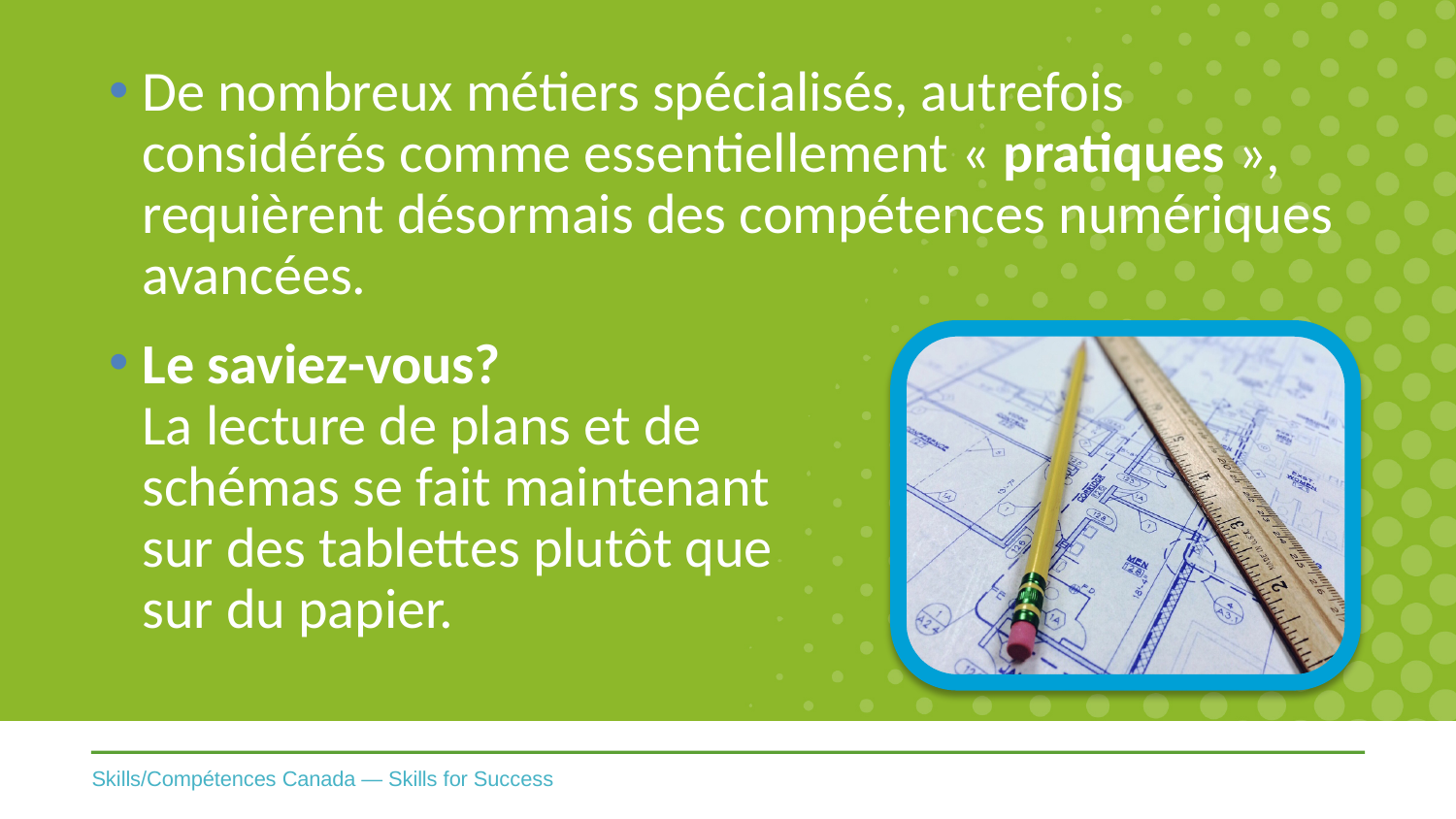

De nombreux métiers spécialisés, autrefois considérés comme essentiellement « pratiques », requièrent désormais des compétences numériques avancées.
Le saviez-vous?
La lecture de plans et de
schémas se fait maintenant
sur des tablettes plutôt que
sur du papier.